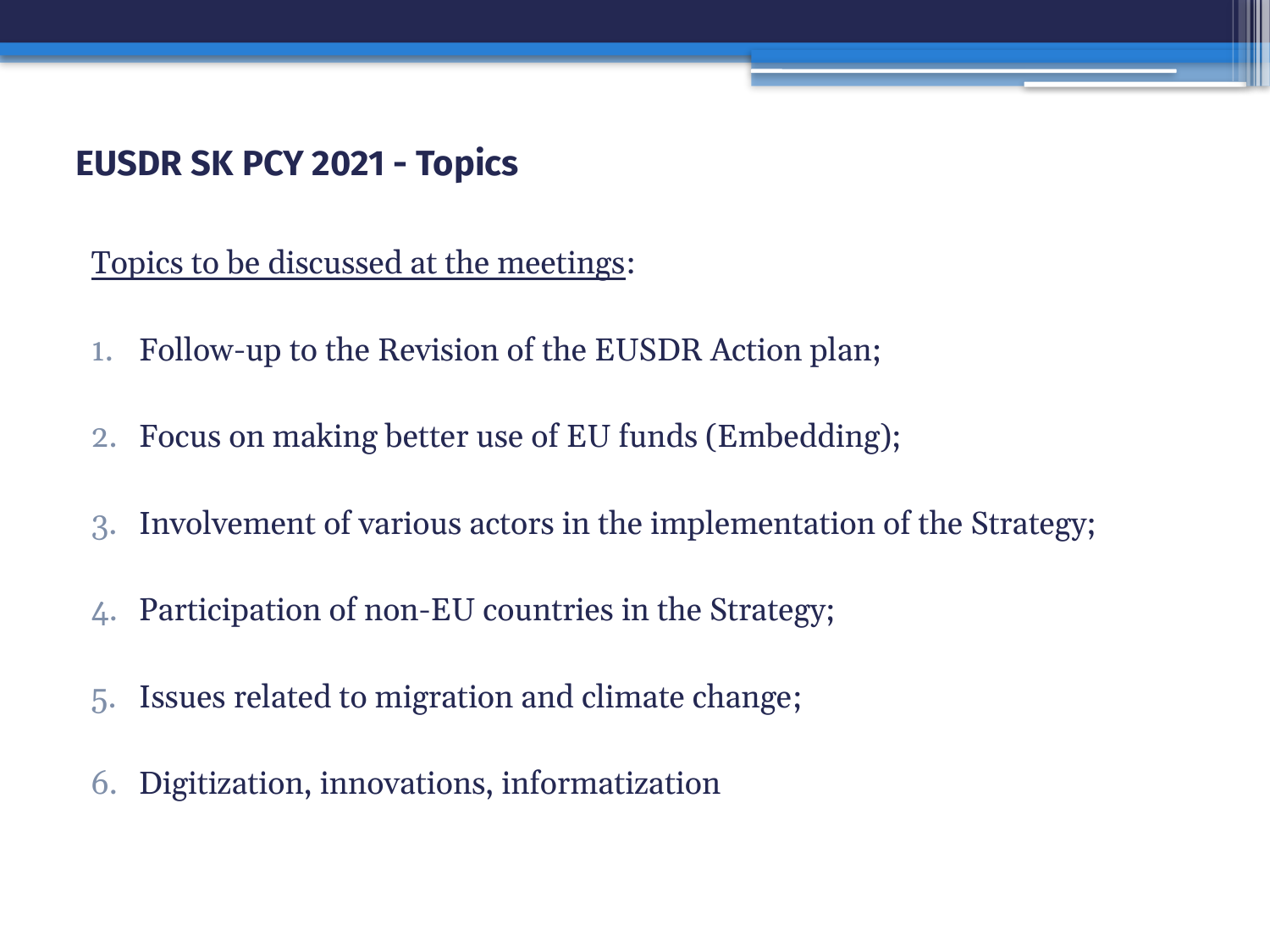

# EUSDR SK PCY 2021 - Topics
Topics to be discussed at the meetings:

Follow-up to the Revision of the EUSDR Action plan;

Focus on making better use of EU funds (Embedding);

Involvement of various actors in the implementation of the Strategy;

Participation of non-EU countries in the Strategy;

Issues related to migration and climate change;

Digitization, innovations, informatization